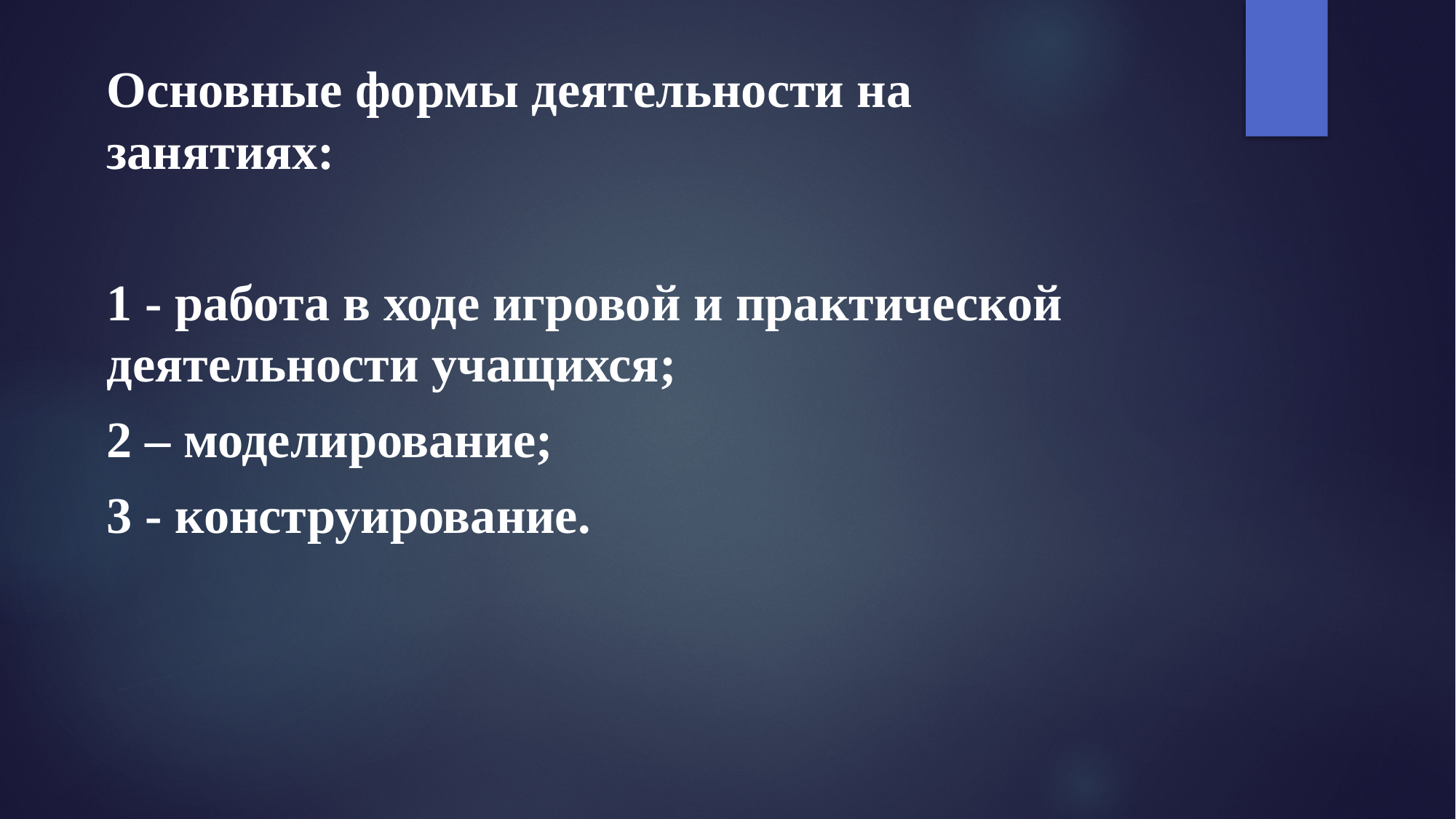

Основные формы деятельности на занятиях:

1 - работа в ходе игровой и практической деятельности учащихся;
2 – моделирование;
3 - конструирование.